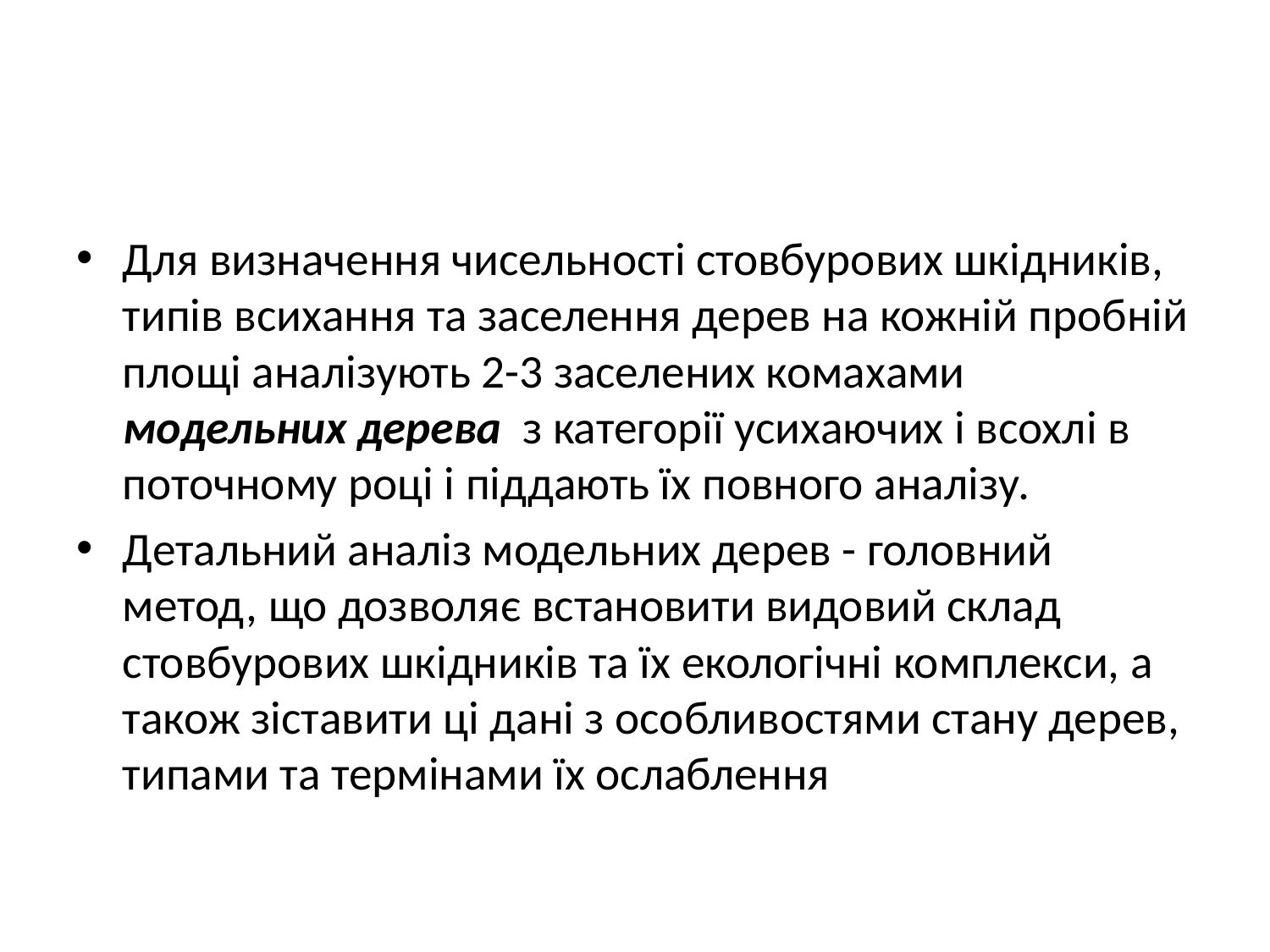

#
Для визначення чисельності стовбурових шкідників, типів всихання та заселення дерев на кожній пробній площі аналізують 2-3 заселених комахами  модельних дерева  з категорії усихаючих і всохлі в поточному році і піддають їх повного аналізу.
Детальний аналіз модельних дерев - головний метод, що дозволяє встановити видовий склад стовбурових шкідників та їх екологічні комплекси, а також зіставити ці дані з особливостями стану дерев, типами та термінами їх ослаблення